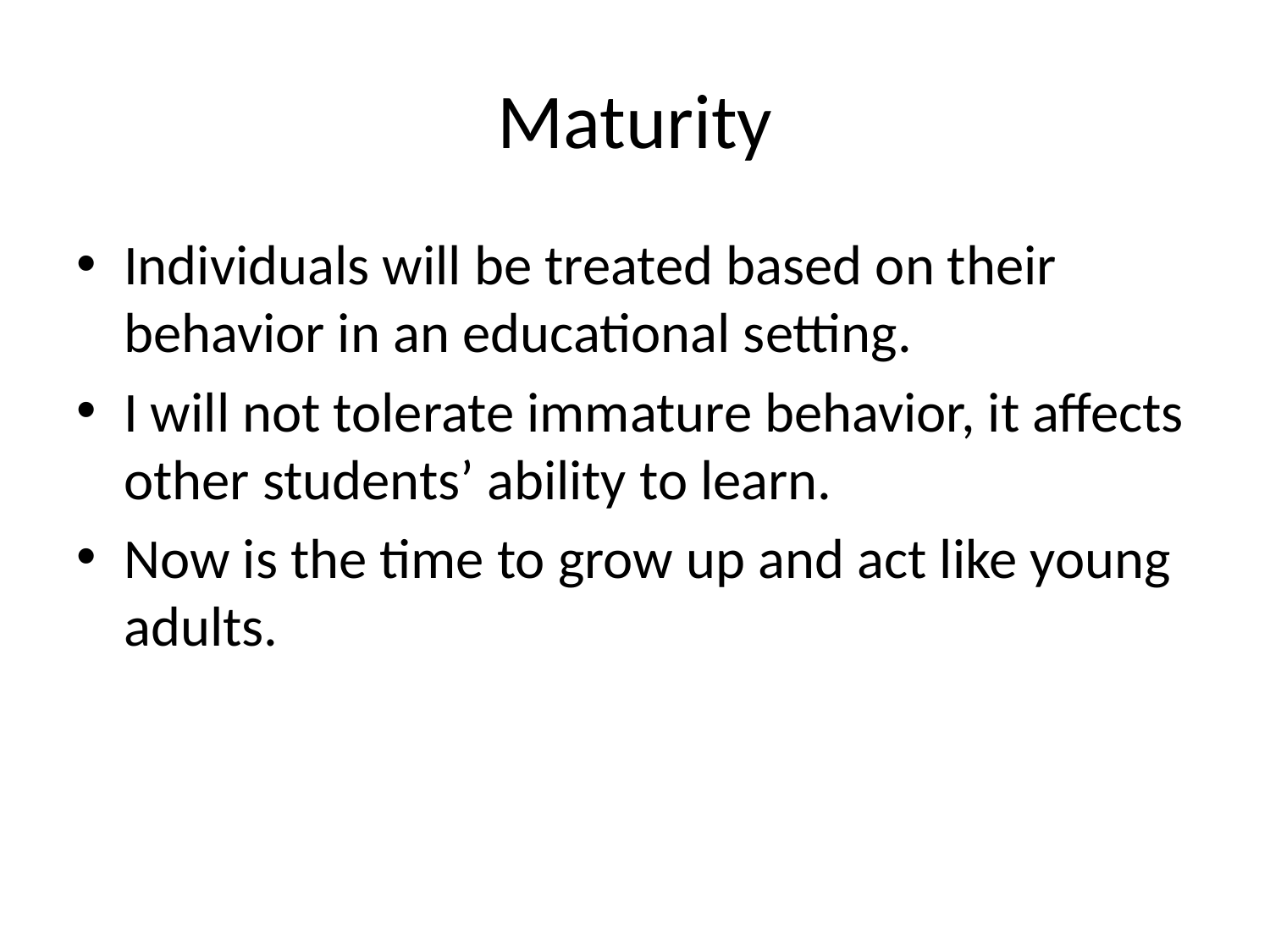

# Maturity
Individuals will be treated based on their behavior in an educational setting.
I will not tolerate immature behavior, it affects other students’ ability to learn.
Now is the time to grow up and act like young adults.